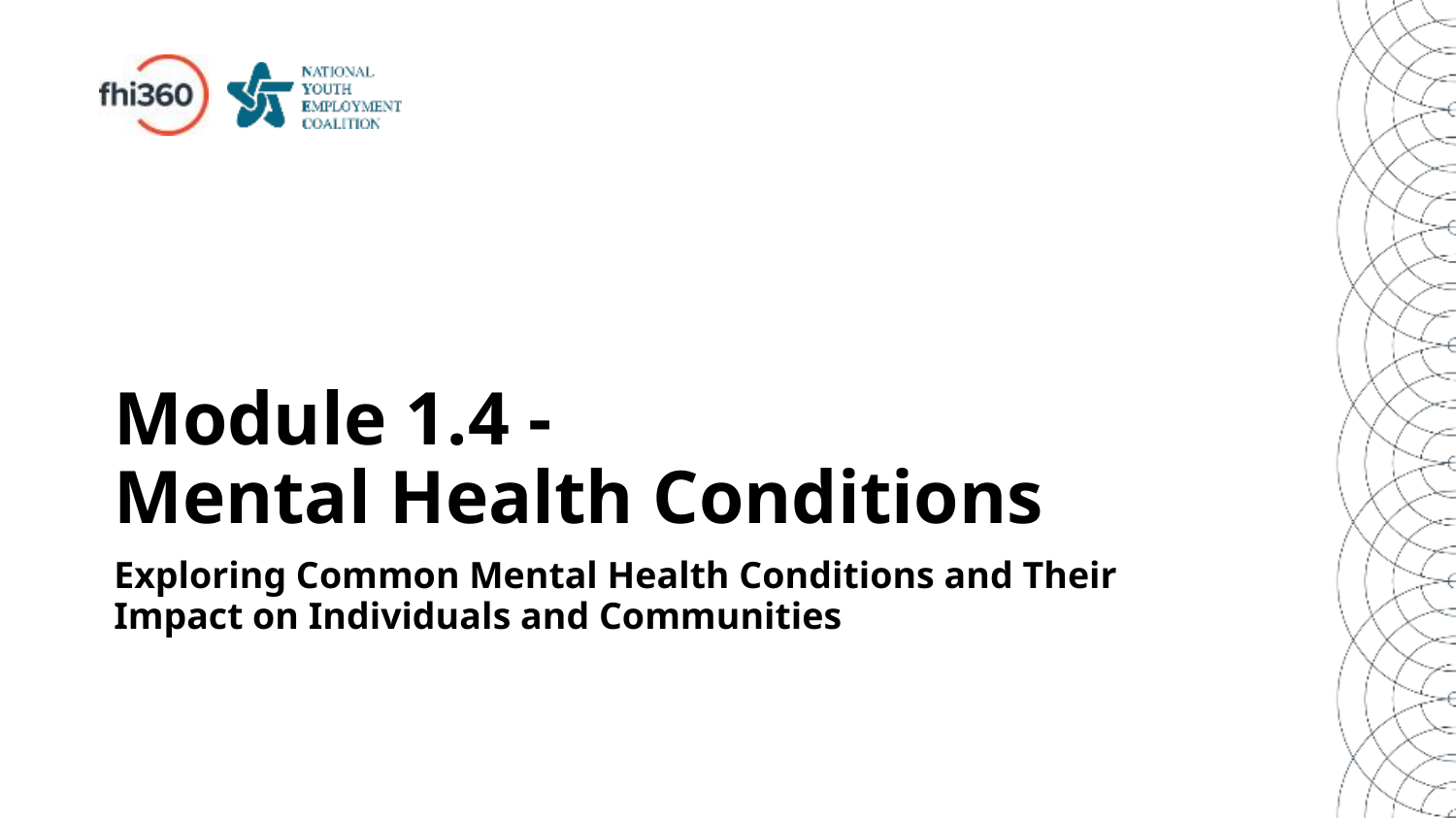

# Module 1.4 - Mental Health Conditions
Exploring Common Mental Health Conditions and Their Impact on Individuals and Communities